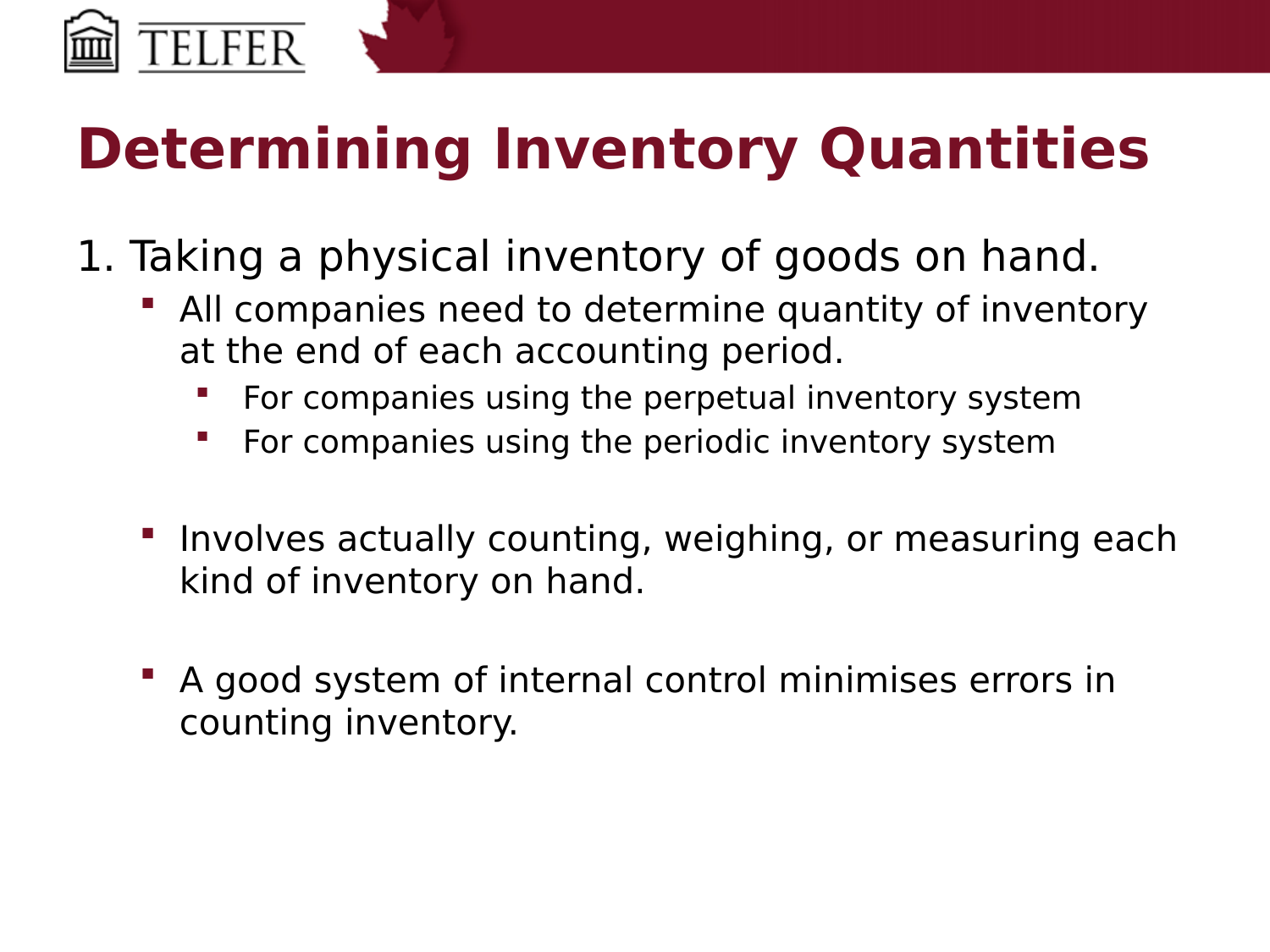

# Determining Inventory Quantities
1. Taking a physical inventory of goods on hand.
All companies need to determine quantity of inventory at the end of each accounting period.
For companies using the perpetual inventory system
For companies using the periodic inventory system

Involves actually counting, weighing, or measuring each kind of inventory on hand.

A good system of internal control minimises errors in counting inventory.